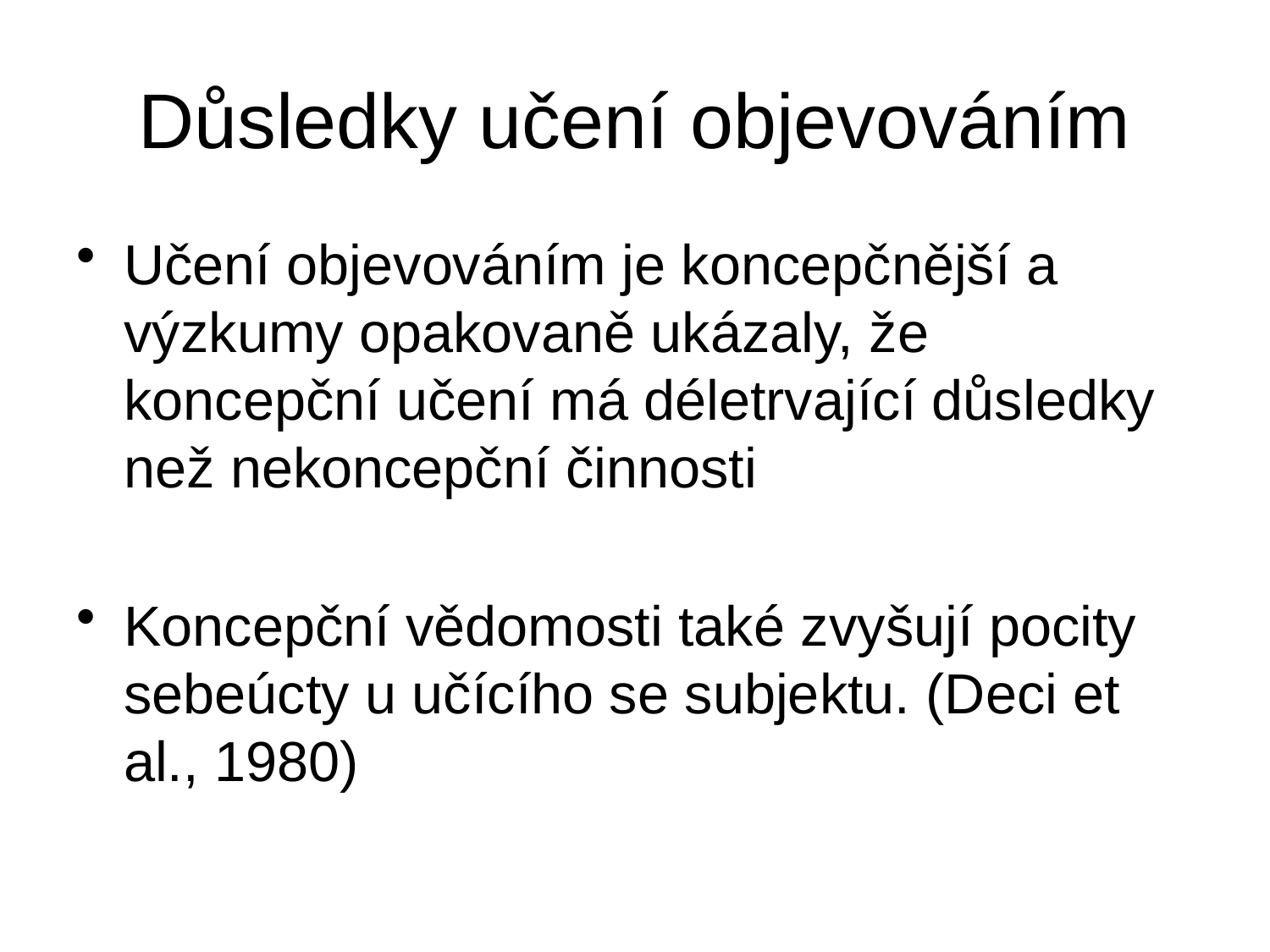

# Důsledky učení objevováním
Učení objevováním je koncepčnější a výzkumy opakovaně ukázaly, že koncepční učení má déletrvající důsledky než nekoncepční činnosti

Koncepční vědomosti také zvyšují pocity sebeúcty u učícího se subjektu. (Deci et al., 1980)